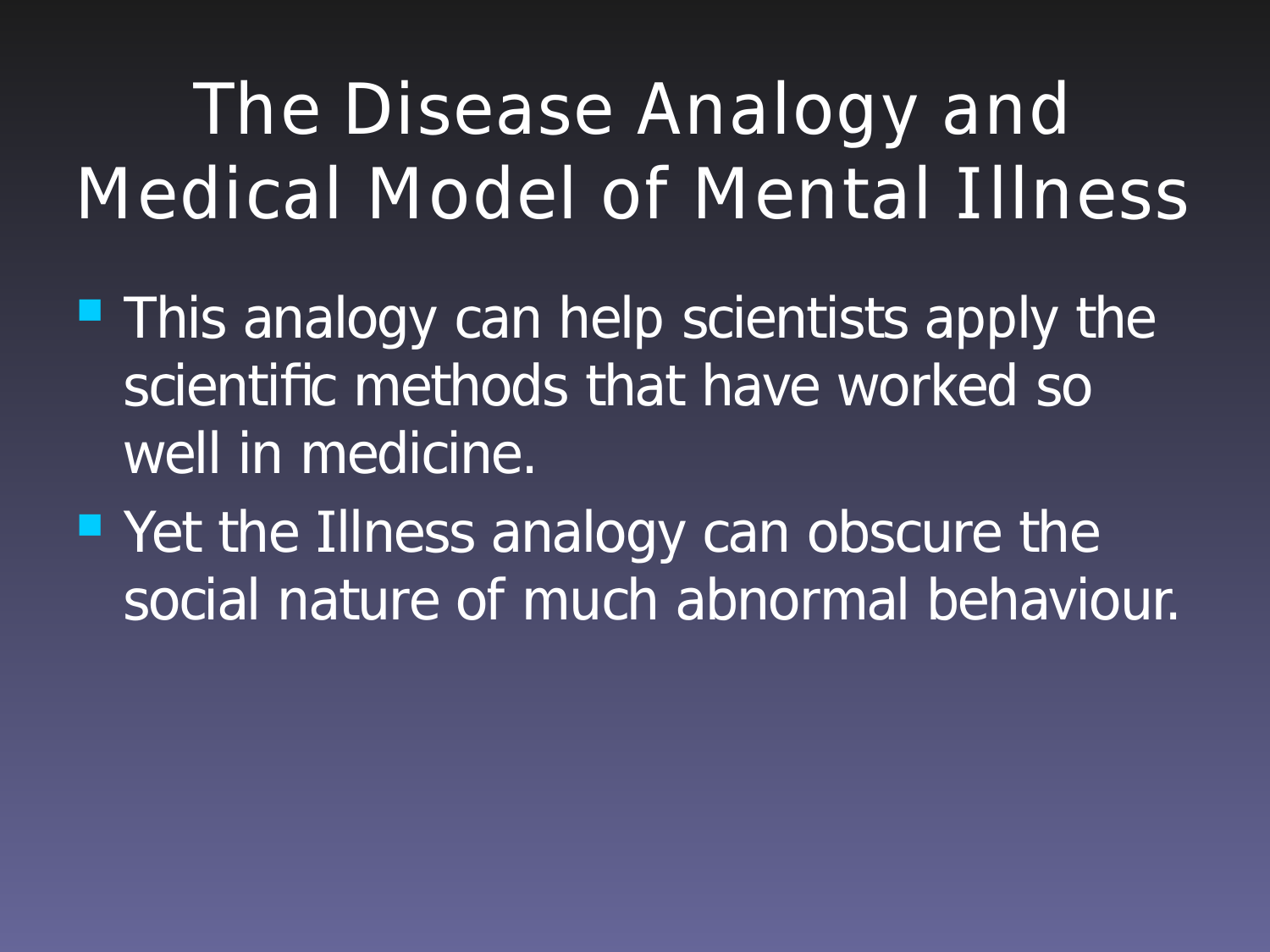

# The Disease Analogy and Medical Model of Mental Illness
This analogy can help scientists apply the scientific methods that have worked so well in medicine.
Yet the Illness analogy can obscure the social nature of much abnormal behaviour.